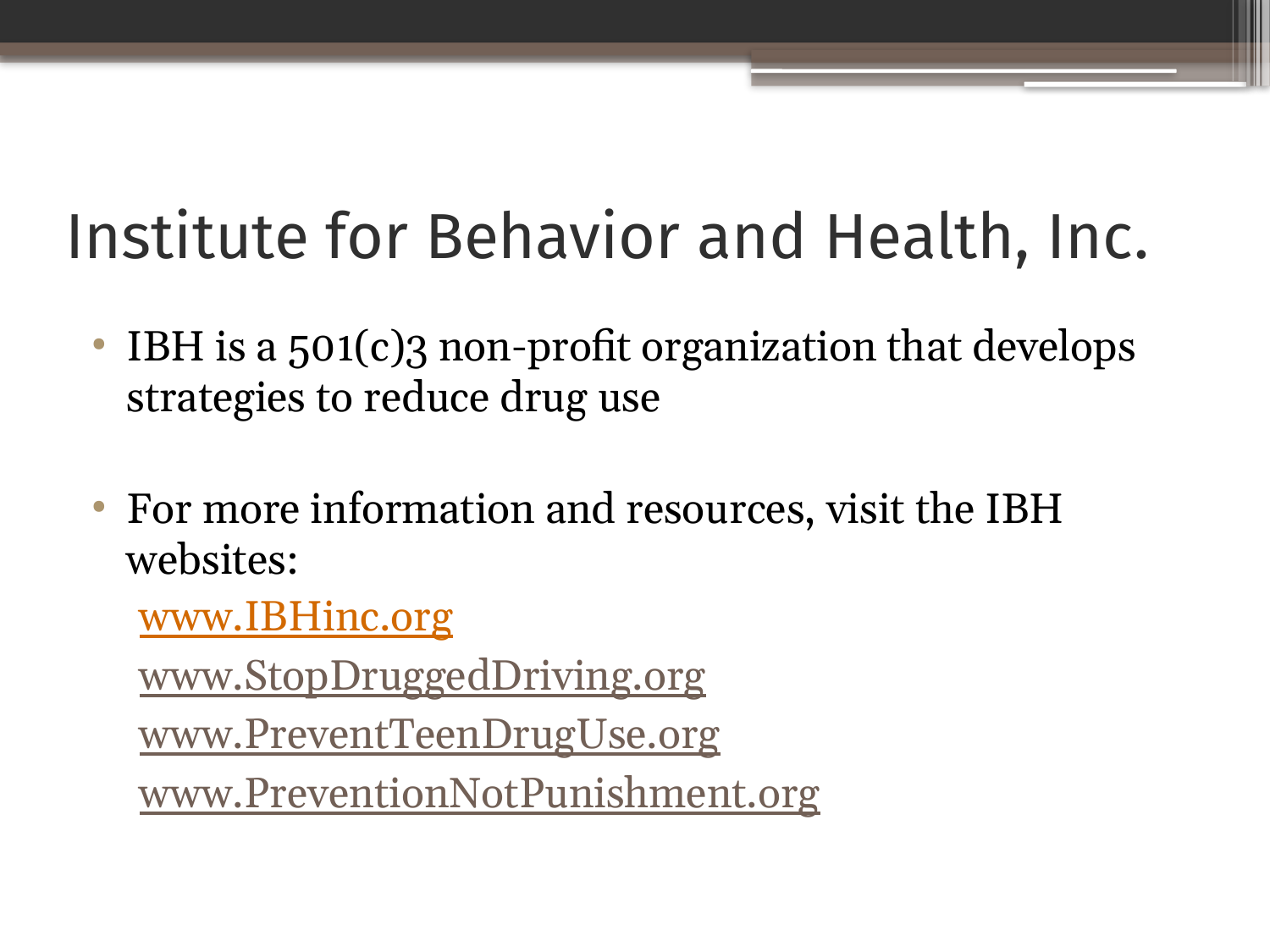

# Institute for Behavior and Health, Inc.
IBH is a 501(c)3 non-profit organization that develops strategies to reduce drug use

For more information and resources, visit the IBH websites:
www.IBHinc.org
www.StopDruggedDriving.org
www.PreventTeenDrugUse.org
www.PreventionNotPunishment.org